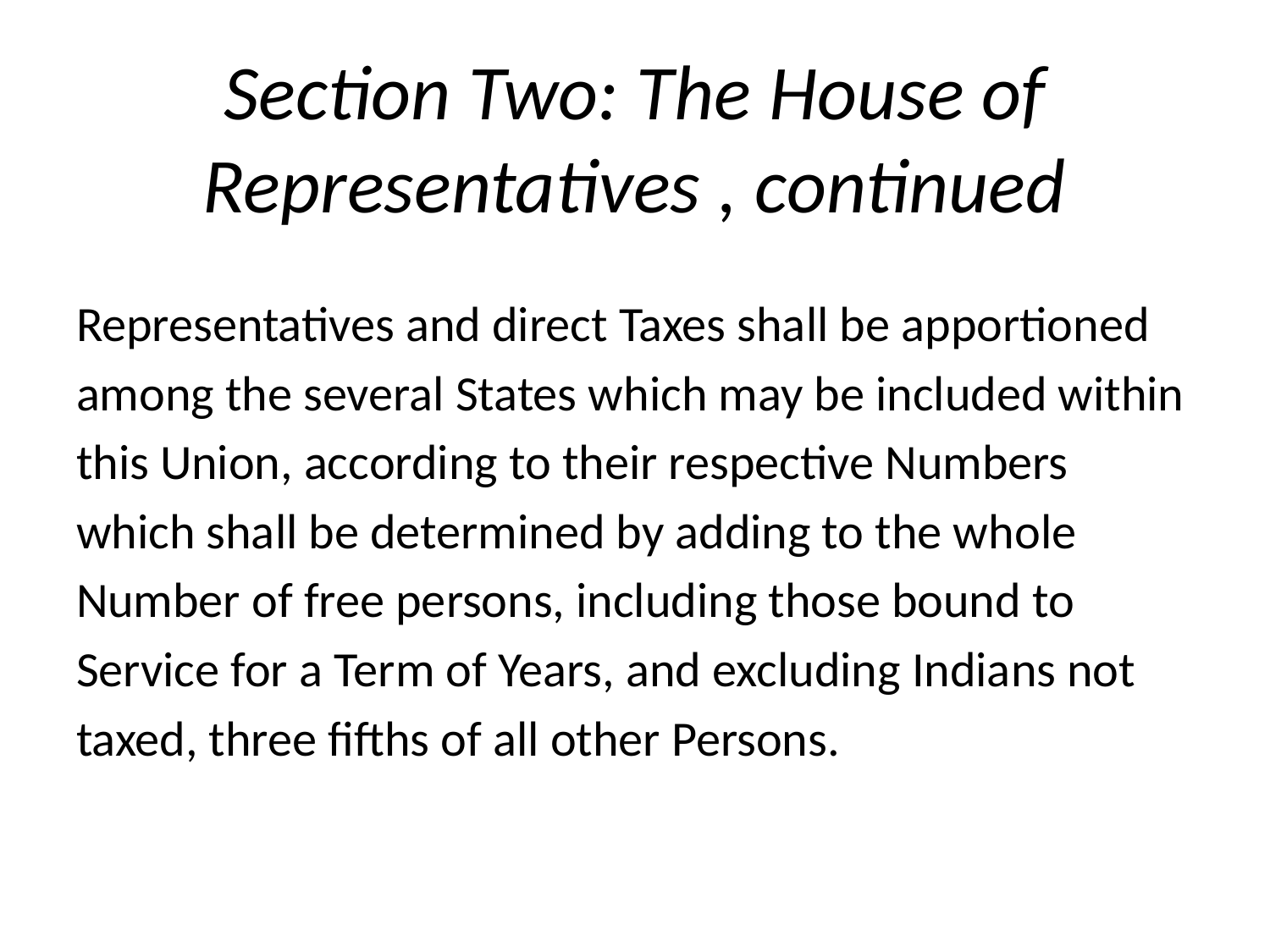

# Section Two: The House of Representatives , continued
Representatives and direct Taxes shall be apportioned
among the several States which may be included within
this Union, according to their respective Numbers
which shall be determined by adding to the whole
Number of free persons, including those bound to
Service for a Term of Years, and excluding Indians not
taxed, three fifths of all other Persons.